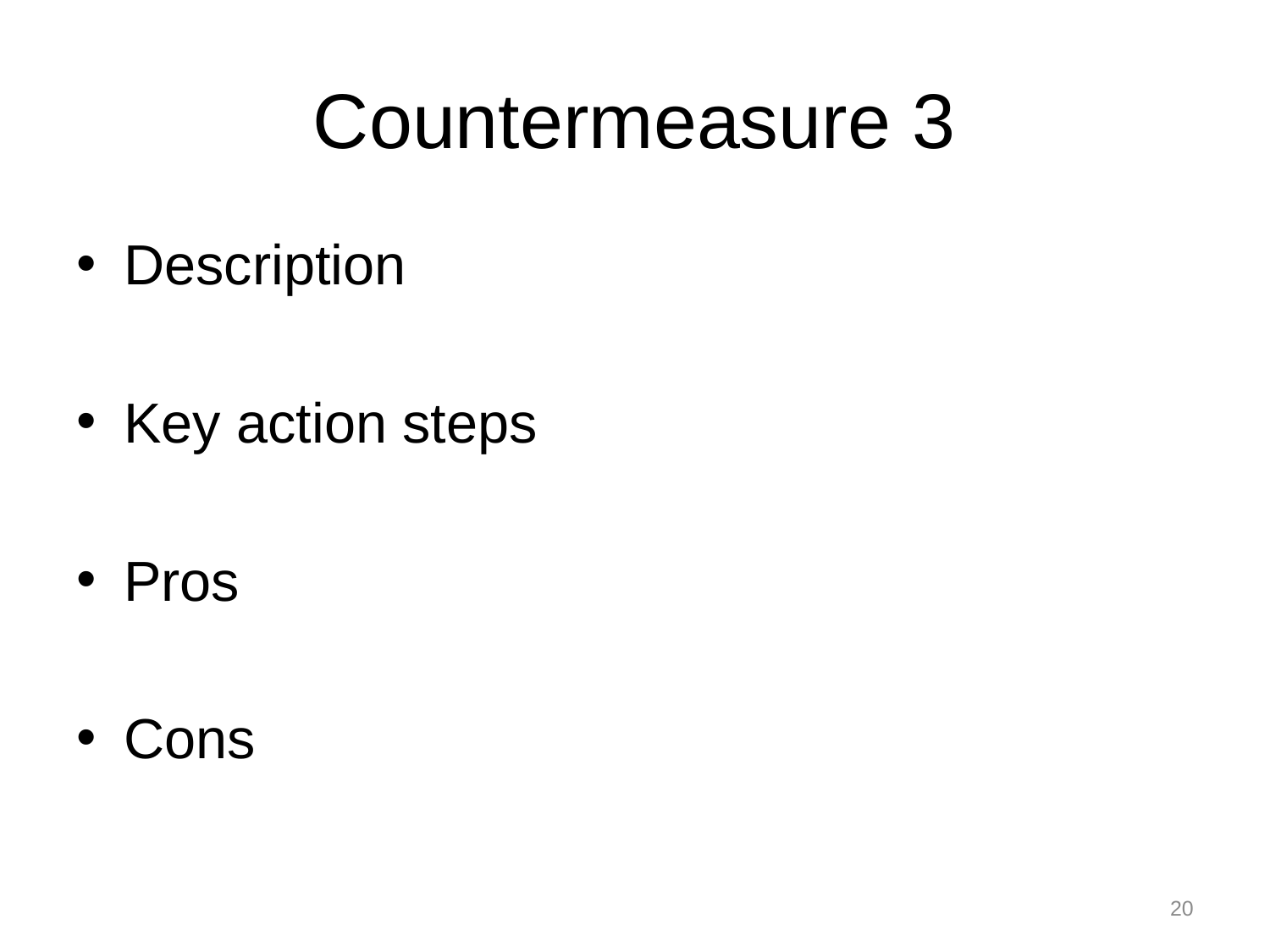

# Countermeasure 3
Description

Key action steps

Pros

Cons
20